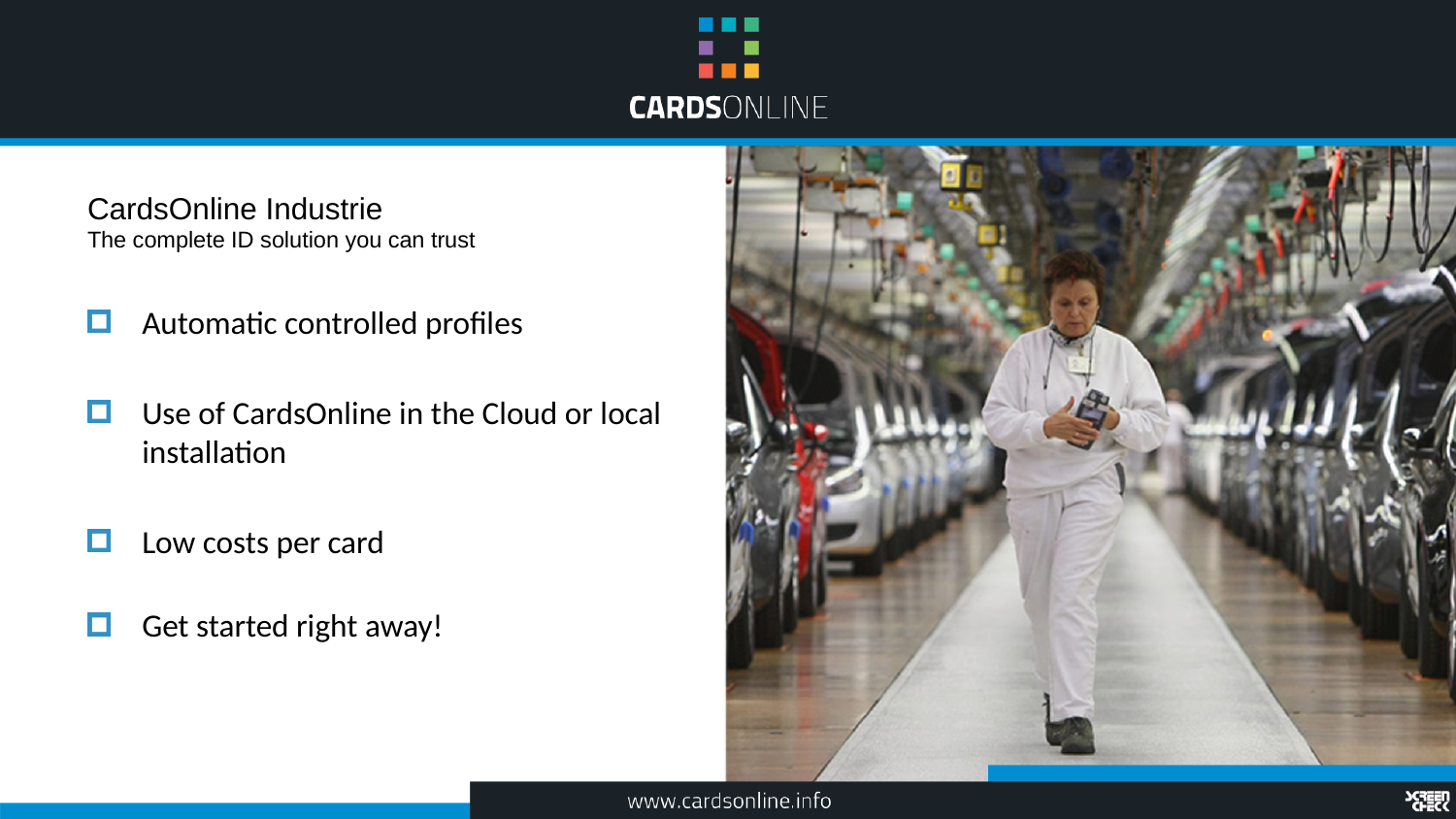

# CardsOnline Industrie The complete ID solution you can trust
Automatic controlled profiles

Use of CardsOnline in the Cloud or local installation

Low costs per card
Get started right away!